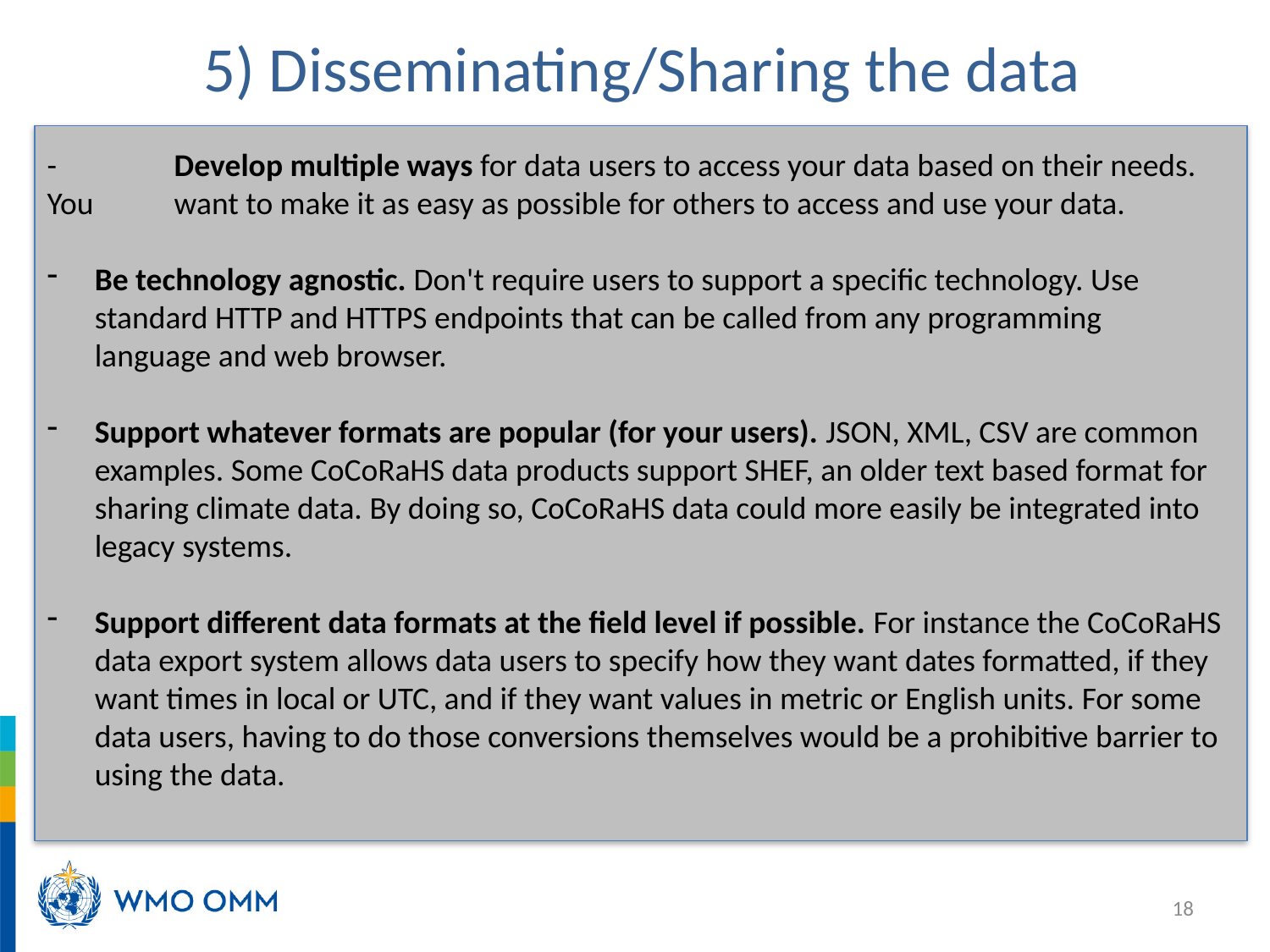

5) Disseminating/Sharing the data

-  	Develop multiple ways for data users to access your data based on their needs. You 	want to make it as easy as possible for others to access and use your data.

Be technology agnostic. Don't require users to support a specific technology. Use standard HTTP and HTTPS endpoints that can be called from any programming language and web browser.

Support whatever formats are popular (for your users). JSON, XML, CSV are common examples. Some CoCoRaHS data products support SHEF, an older text based format for sharing climate data. By doing so, CoCoRaHS data could more easily be integrated into legacy systems.

Support different data formats at the field level if possible. For instance the CoCoRaHS data export system allows data users to specify how they want dates formatted, if they want times in local or UTC, and if they want values in metric or English units. For some data users, having to do those conversions themselves would be a prohibitive barrier to using the data.

18